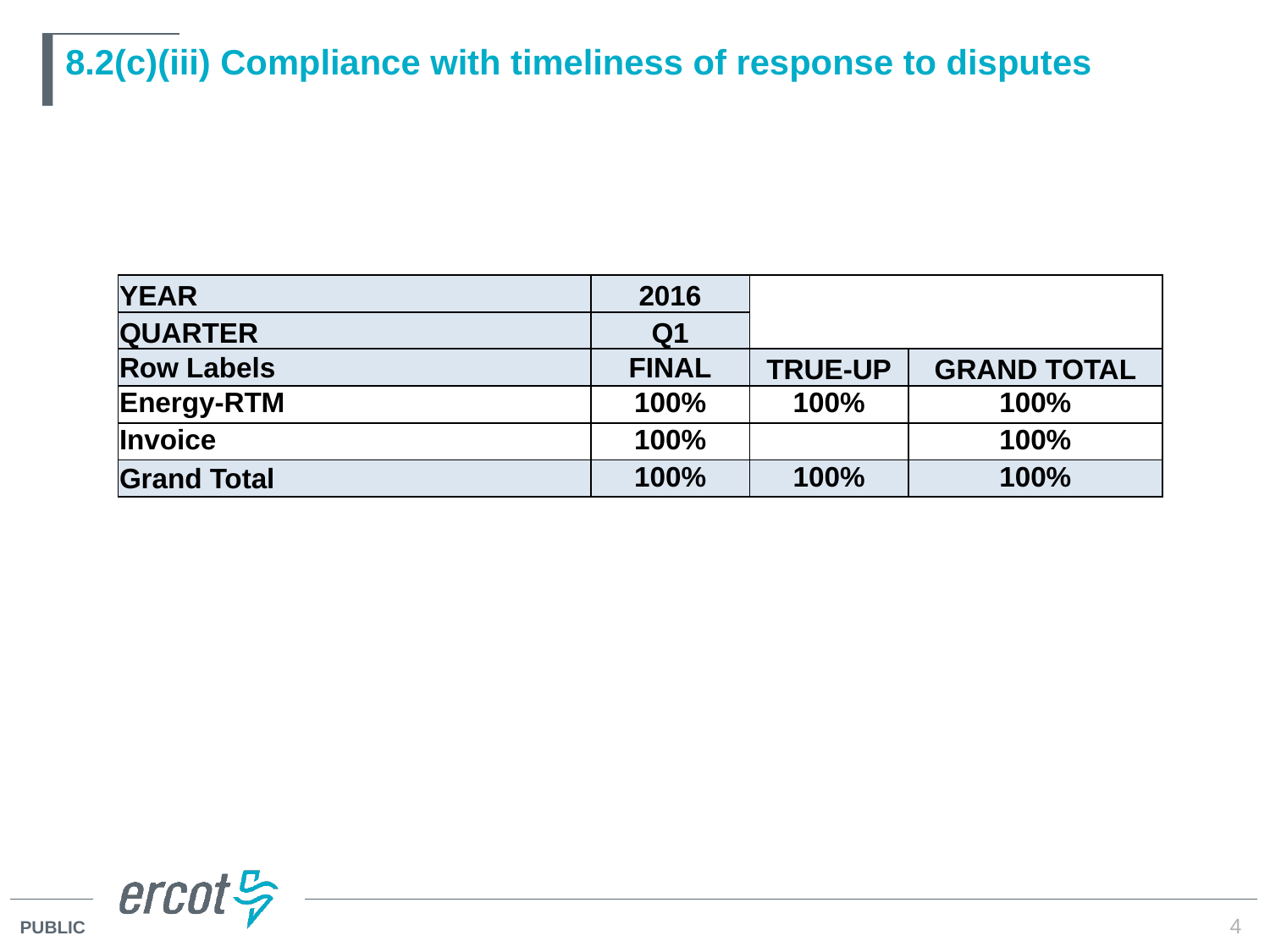

# 8.2(c)(iii) Compliance with timeliness of response to disputes
| YEAR | 2016 |  |  |
| --- | --- | --- | --- |
| QUARTER | Q1 |  |  |
| Row Labels | FINAL | TRUE-UP | GRAND TOTAL |
| Energy-RTM | 100% | 100% | 100% |
| Invoice | 100% |  | 100% |
| Grand Total | 100% | 100% | 100% |
4